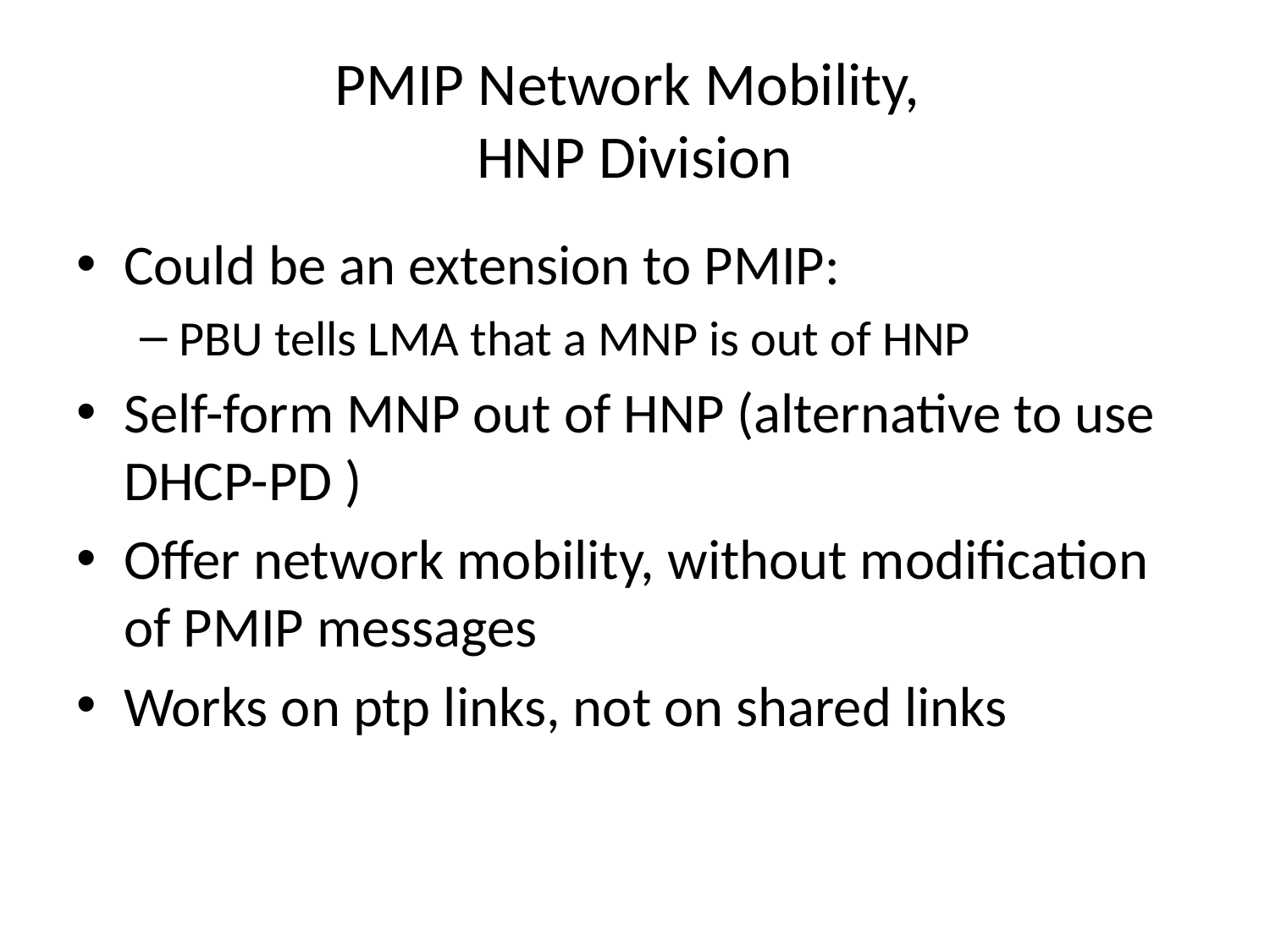

# PMIP Network Mobility, HNP Division
Could be an extension to PMIP:
PBU tells LMA that a MNP is out of HNP
Self-form MNP out of HNP (alternative to use DHCP-PD )
Offer network mobility, without modification of PMIP messages
Works on ptp links, not on shared links